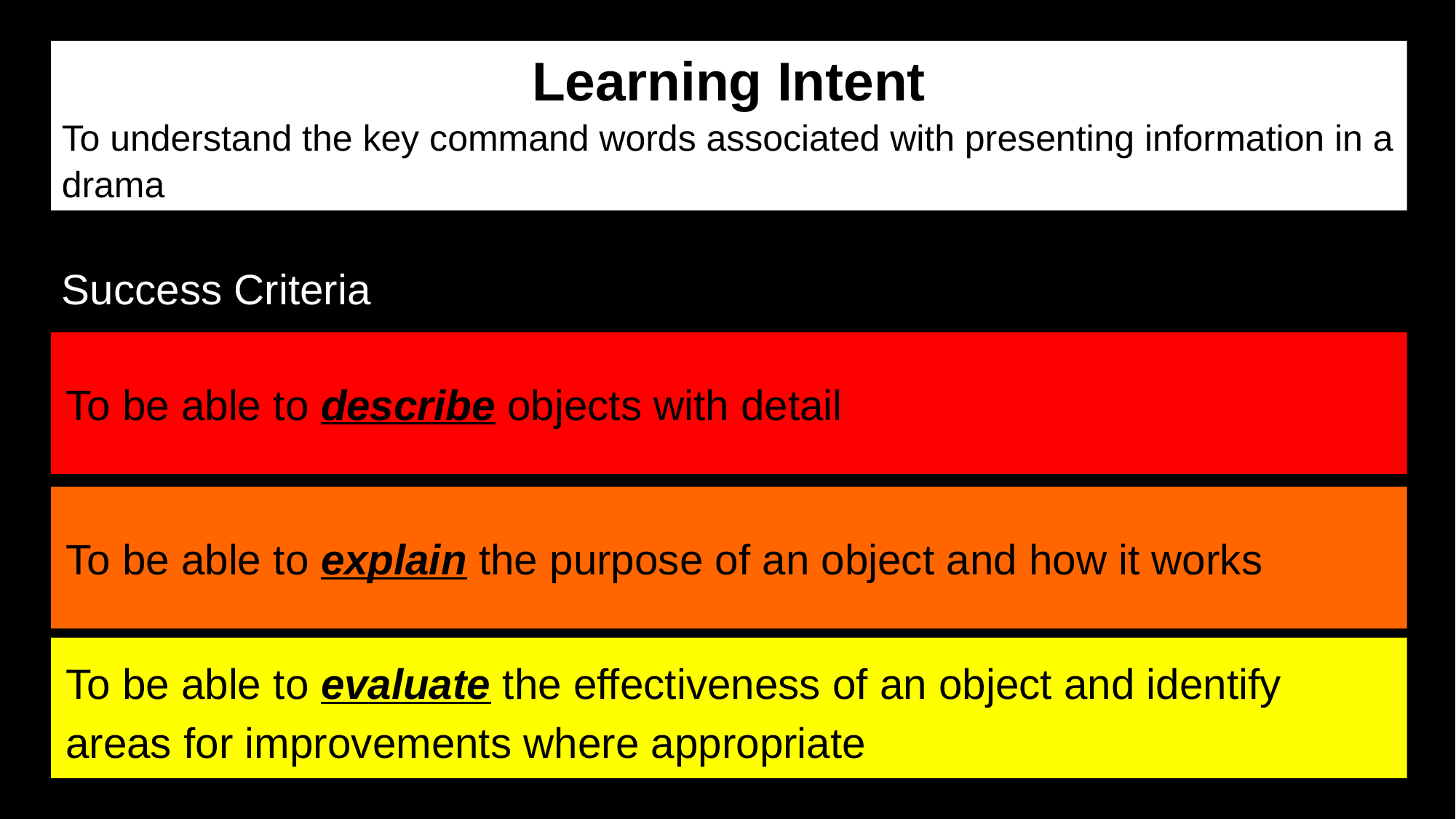

Learning Intent
To understand the key command words associated with presenting information in a drama
Success Criteria
To be able to describe objects with detail
To be able to explain the purpose of an object and how it works
To be able to evaluate the effectiveness of an object and identify areas for improvements where appropriate